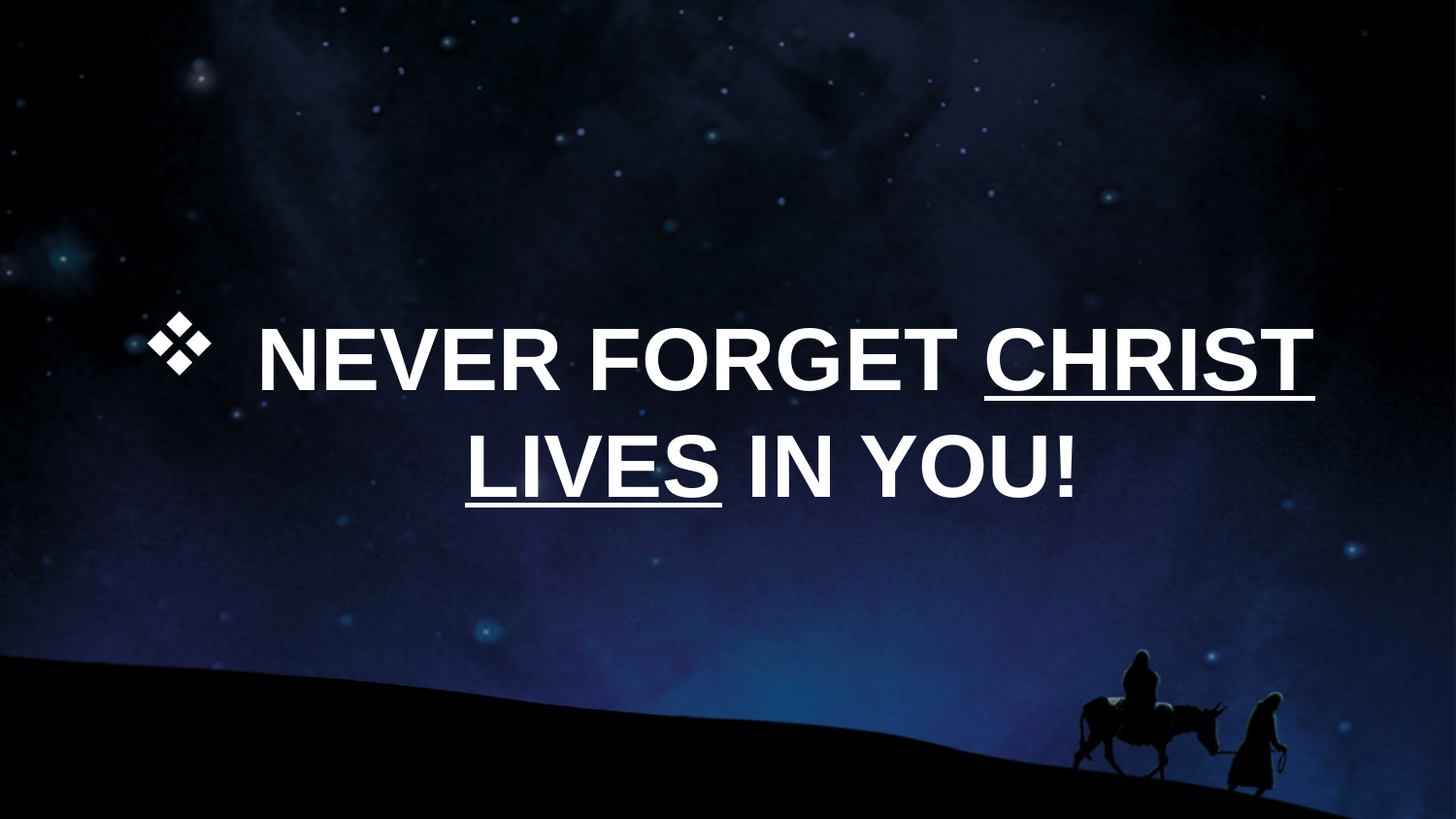

# NEVER FORGET CHRIST LIVES IN YOU!